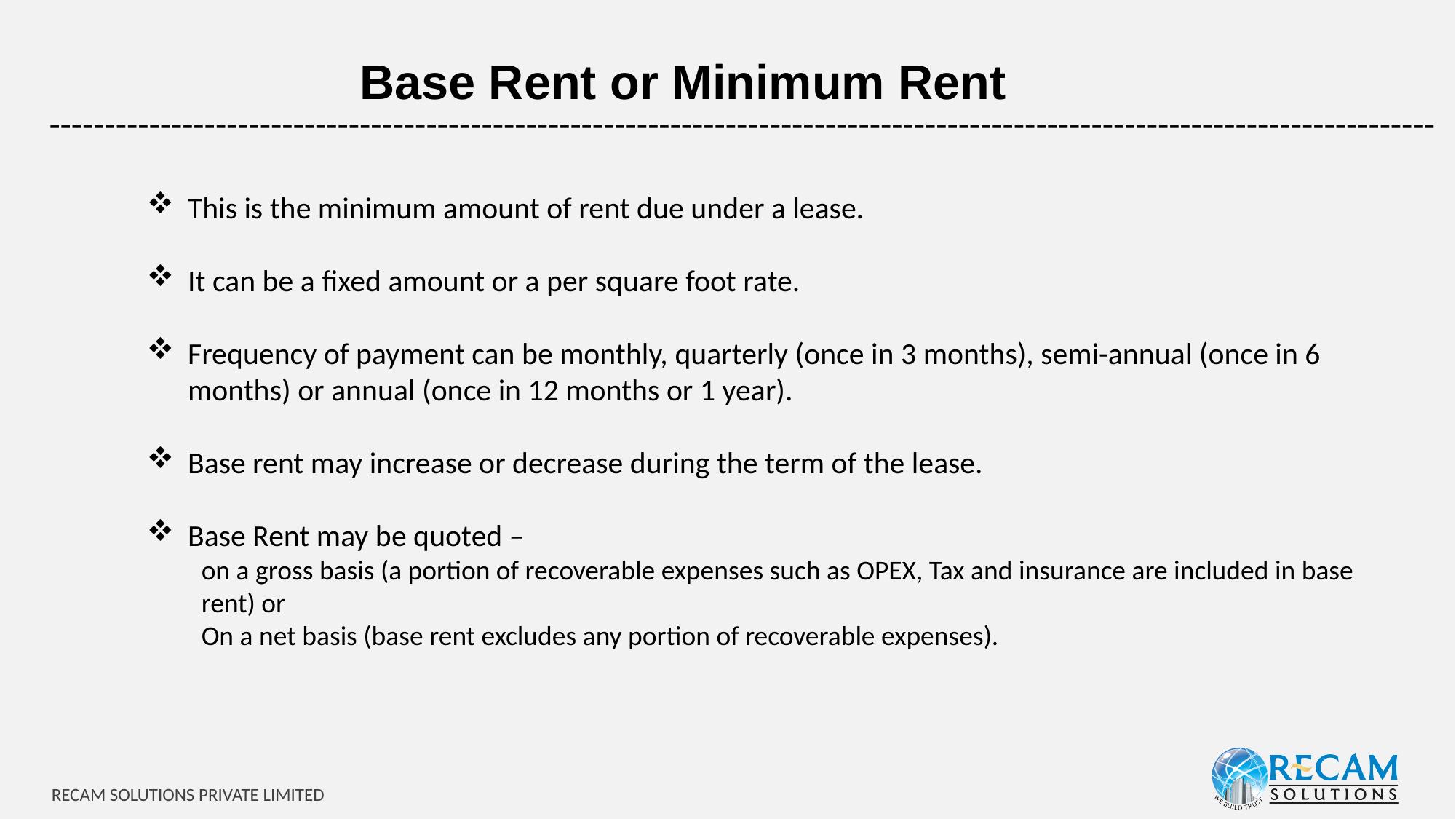

Base Rent or Minimum Rent
-----------------------------------------------------------------------------------------------------------------------------

This is the minimum amount of rent due under a lease.

It can be a fixed amount or a per square foot rate.

Frequency of payment can be monthly, quarterly (once in 3 months), semi-annual (once in 6 months) or annual (once in 12 months or 1 year).

Base rent may increase or decrease during the term of the lease.

Base Rent may be quoted –
on a gross basis (a portion of recoverable expenses such as OPEX, Tax and insurance are included in base rent) or
On a net basis (base rent excludes any portion of recoverable expenses).

RECAM SOLUTIONS PRIVATE LIMITED